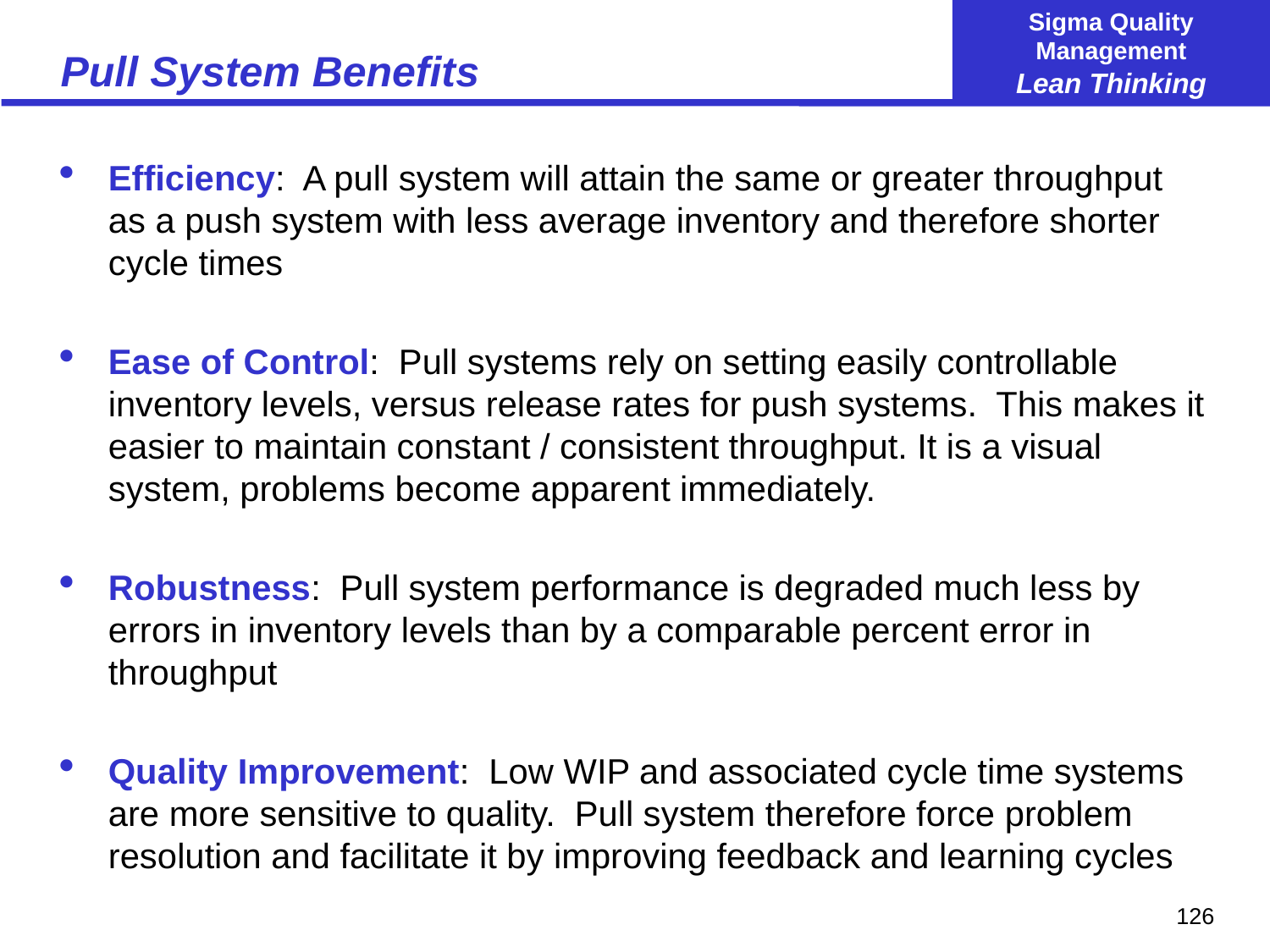

# Pull System Benefits
Efficiency:  A pull system will attain the same or greater throughput as a push system with less average inventory and therefore shorter cycle times

Ease of Control:  Pull systems rely on setting easily controllable inventory levels, versus release rates for push systems.  This makes it easier to maintain constant / consistent throughput. It is a visual system, problems become apparent immediately.

Robustness:  Pull system performance is degraded much less by errors in inventory levels than by a comparable percent error in throughput

Quality Improvement:  Low WIP and associated cycle time systems are more sensitive to quality.  Pull system therefore force problem resolution and facilitate it by improving feedback and learning cycles